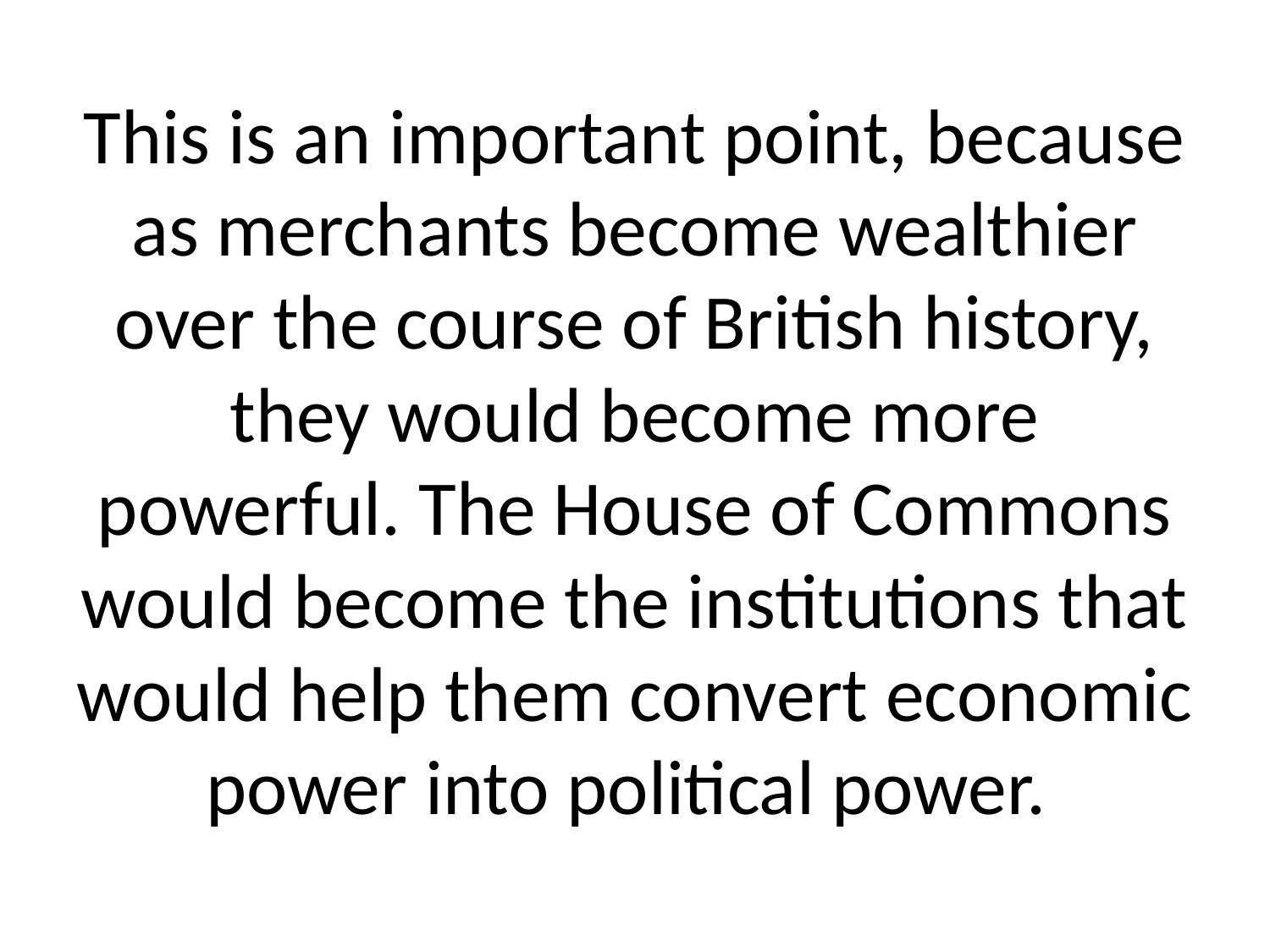

# This is an important point, because as merchants become wealthier over the course of British history, they would become more powerful. The House of Commons would become the institutions that would help them convert economic power into political power.